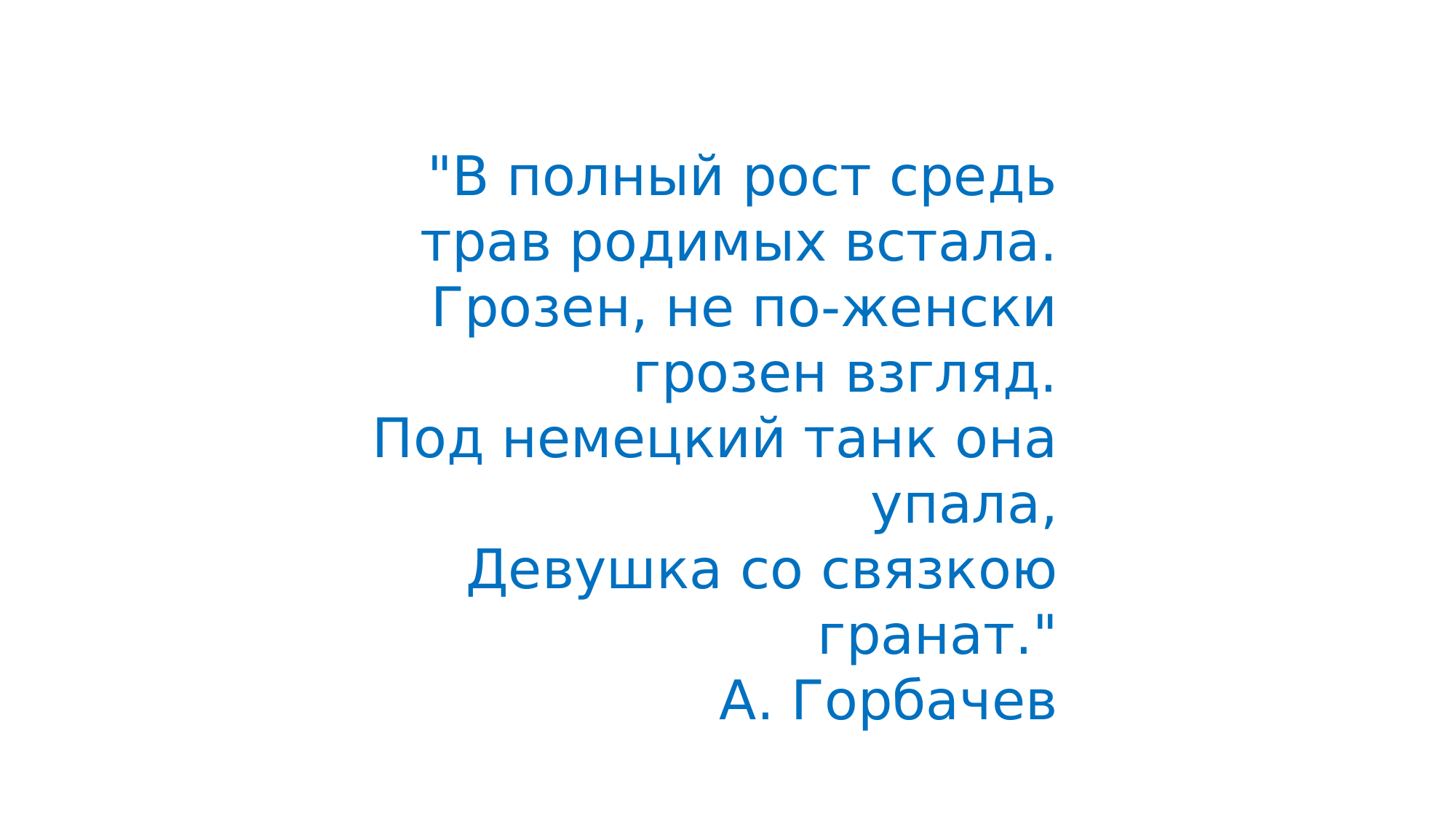

"В полный рост средь трав родимых встала.
Грозен, не по-женски грозен взгляд.
Под немецкий танк она упала,
Девушка со связкою гранат."
А. Горбачев